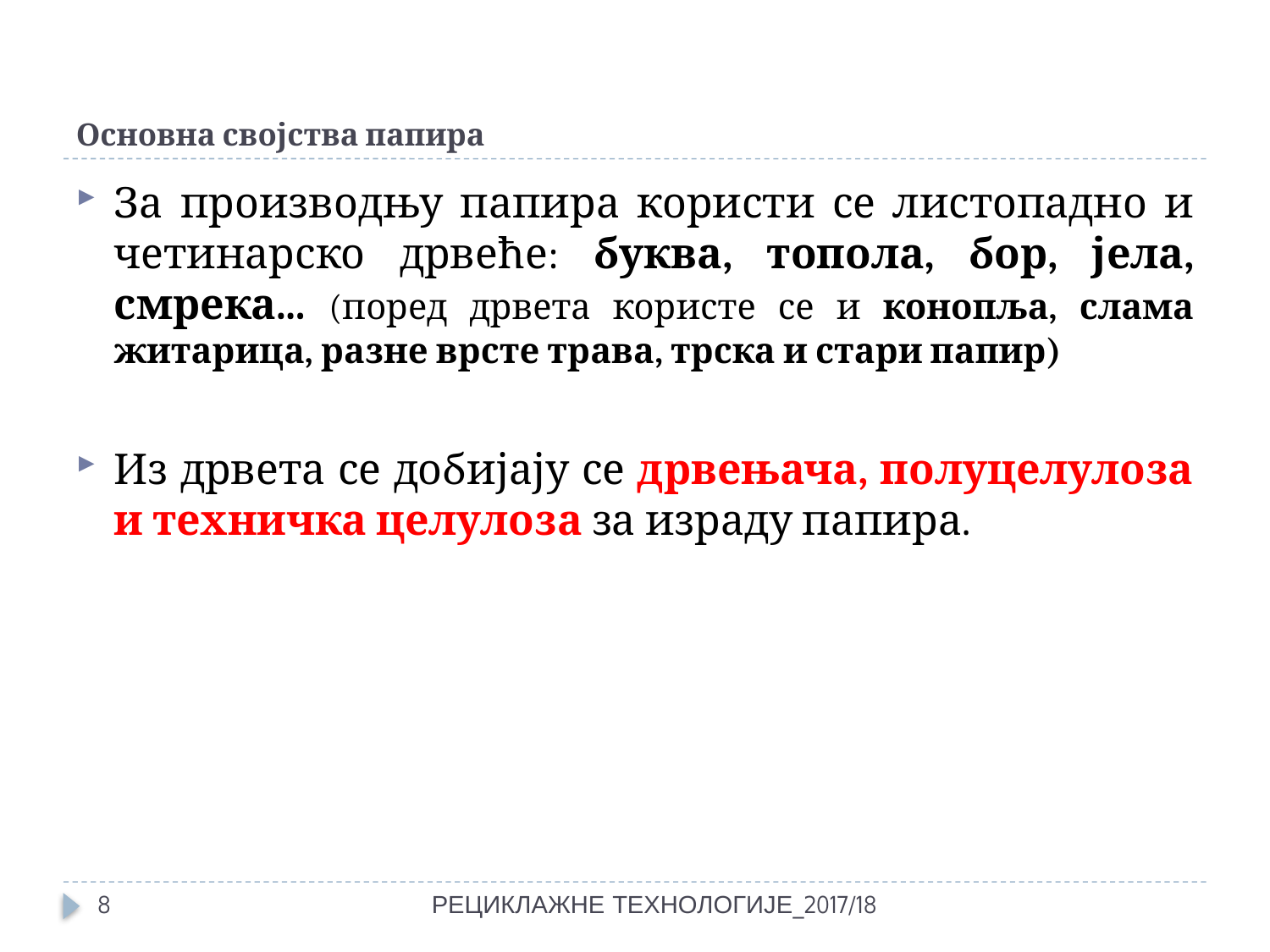

# Основна својства папира
За производњу папира користи се листопадно и четинарско дрвеће: буква, топола, бор, јела, смрека... (поред дрвета користе се и конопља, слама житарица, разне врсте трава, трска и стари папир)

Из дрвета се добијају се дрвењача, полуцелулоза и техничка целулоза за израду папира.

8
РЕЦИКЛАЖНЕ ТЕХНОЛОГИЈЕ_2017/18